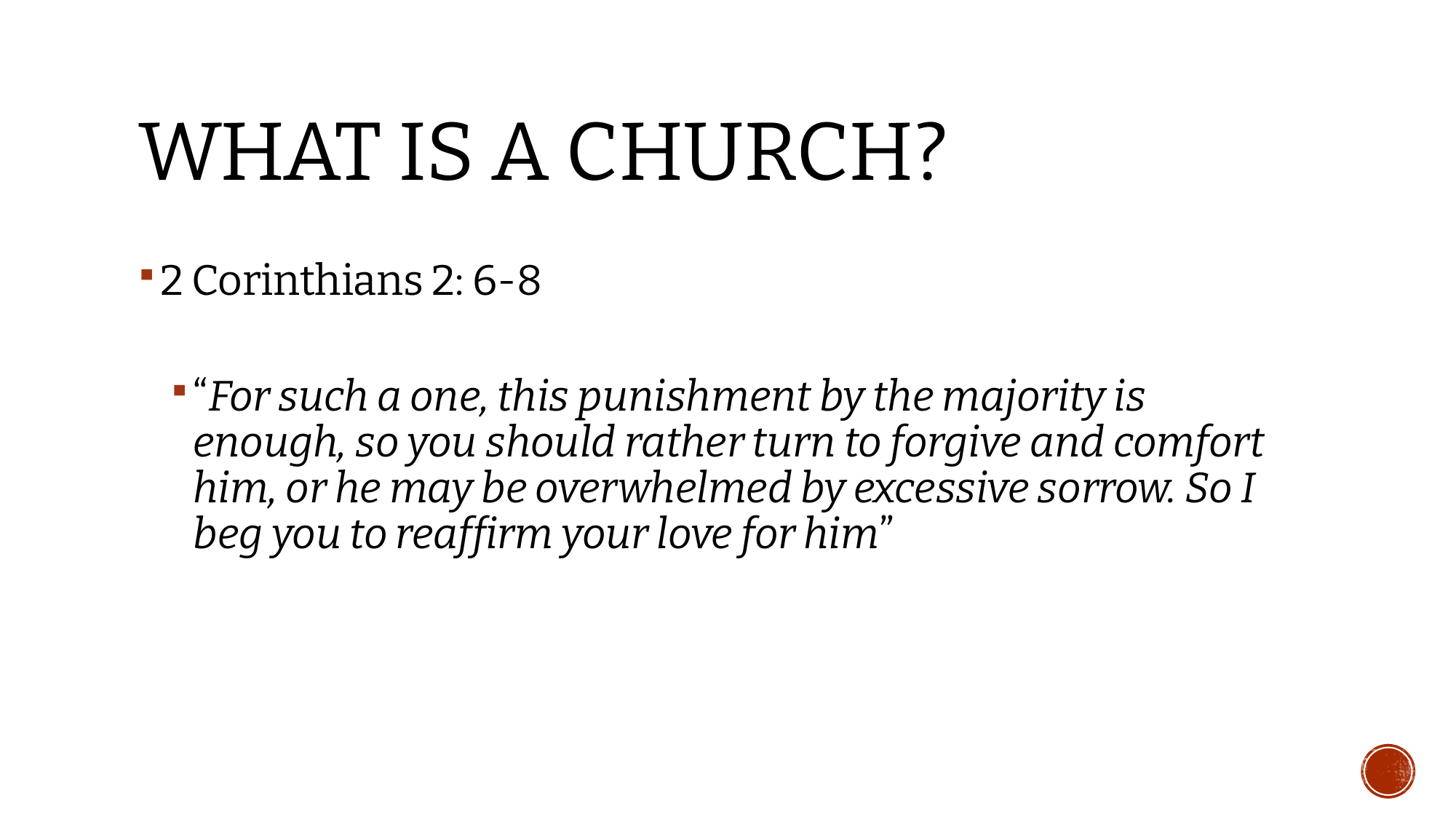

# What is a Church?
2 Corinthians 2: 6-8

“For such a one, this punishment by the majority is enough, so you should rather turn to forgive and comfort him, or he may be overwhelmed by excessive sorrow. So I beg you to reaffirm your love for him”